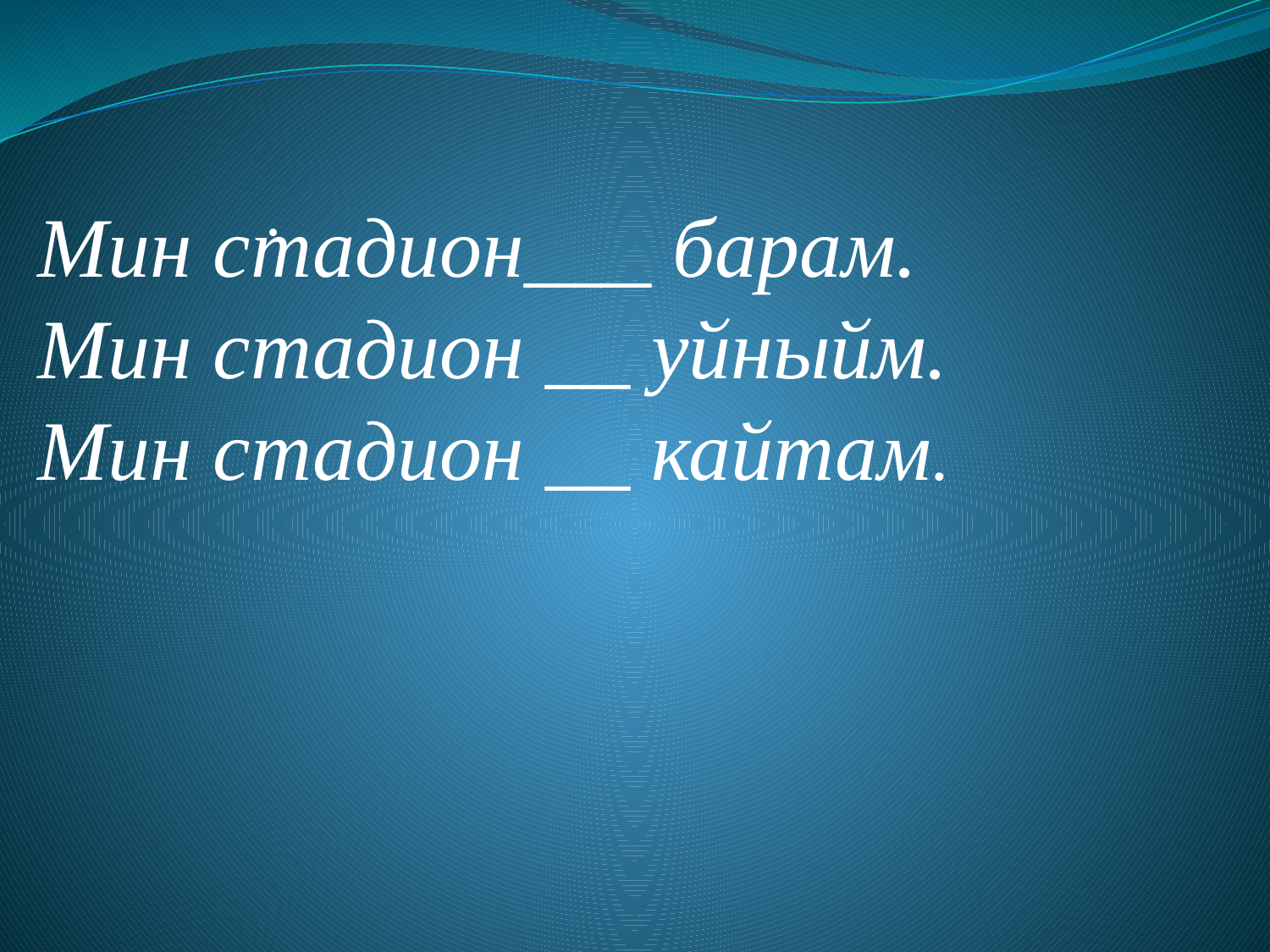

.

Мин стадион___ барам.
Мин стадион __ уйныйм.
Мин стадион __ кайтам.